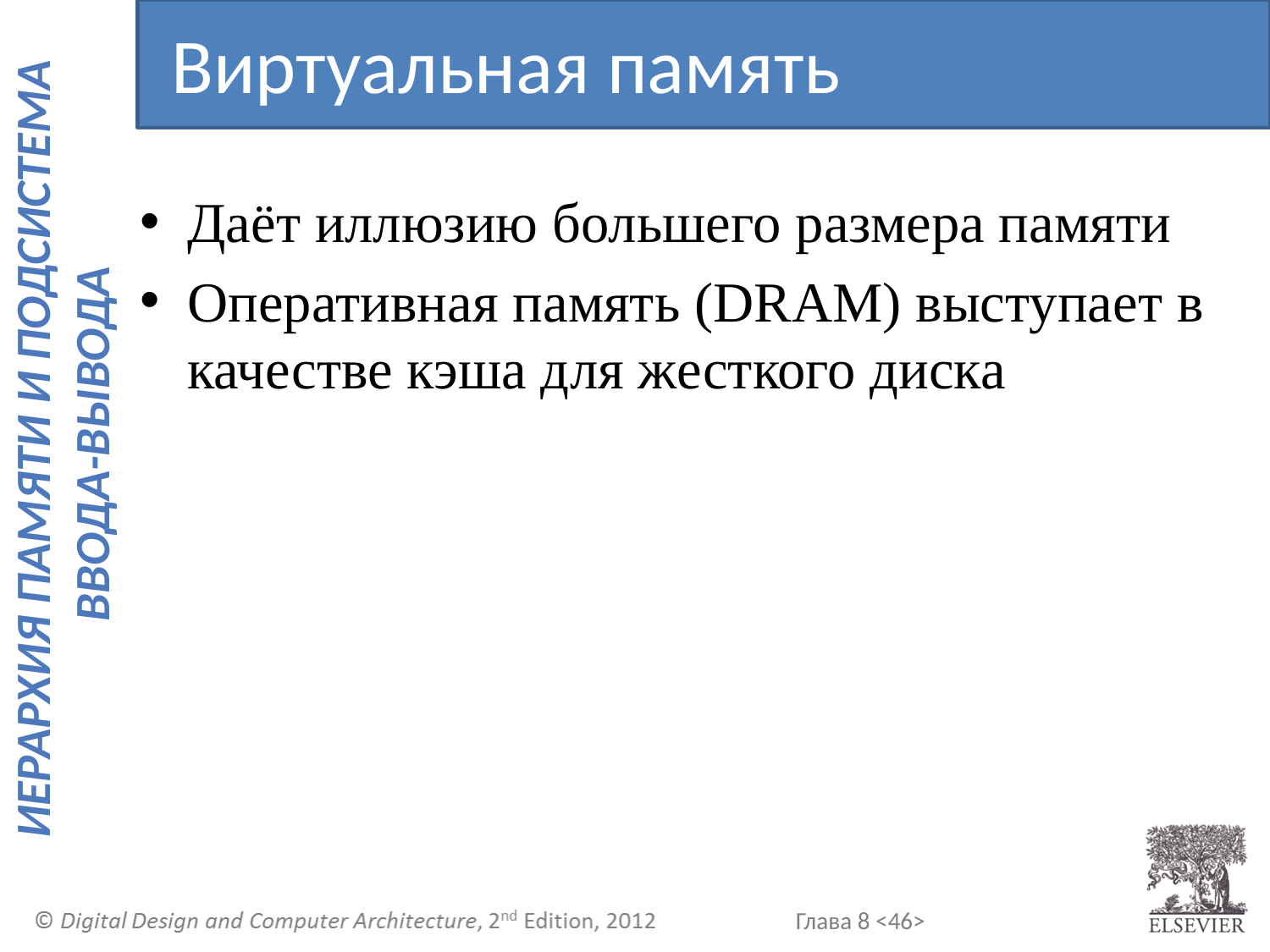

Виртуальная память
Даёт иллюзию большего размера памяти
Оперативная память (DRAM) выступает в качестве кэша для жесткого диска